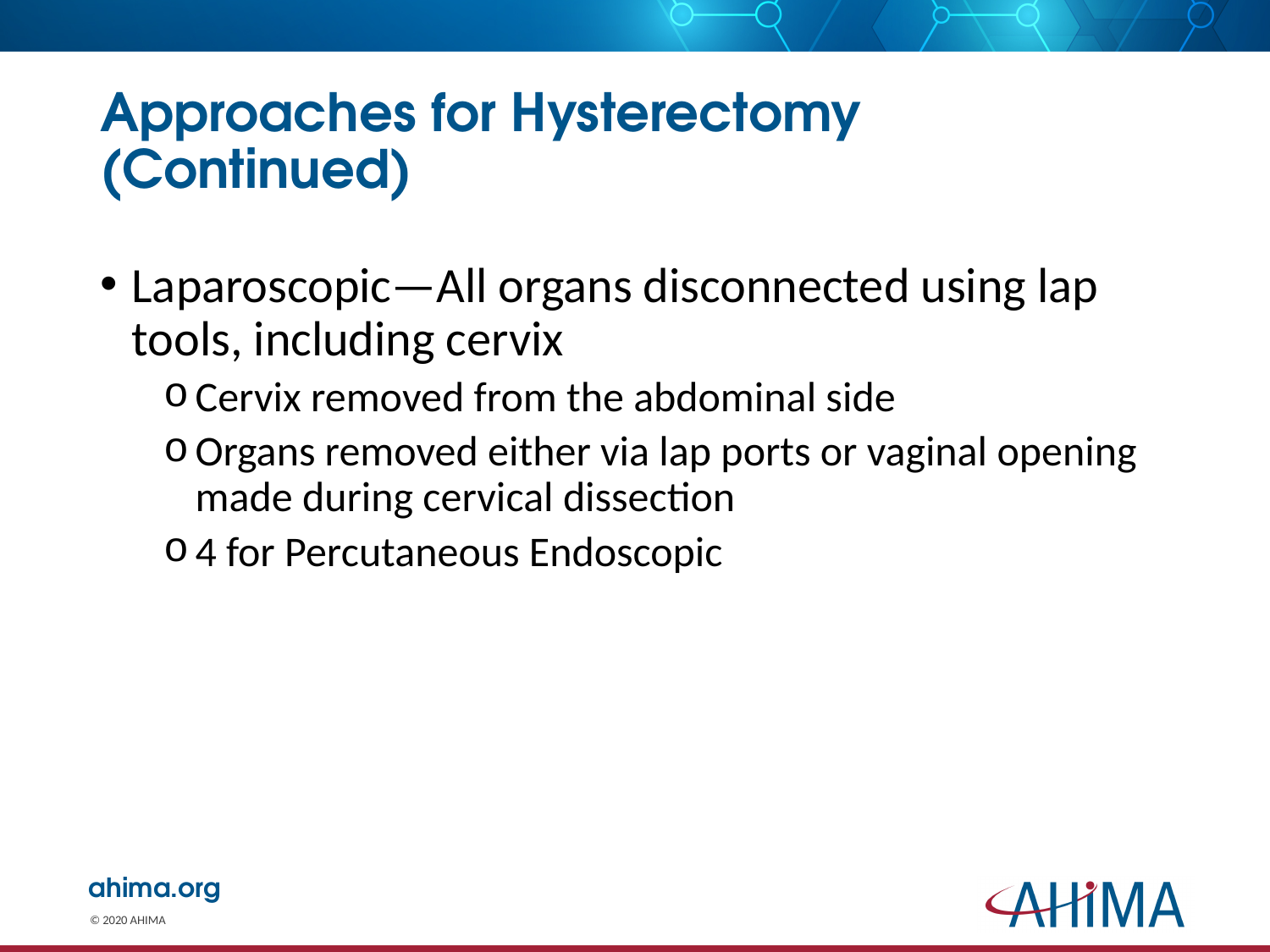

# Approaches for Hysterectomy (Continued)
Laparoscopic—All organs disconnected using lap tools, including cervix
Cervix removed from the abdominal side
Organs removed either via lap ports or vaginal opening made during cervical dissection
4 for Percutaneous Endoscopic